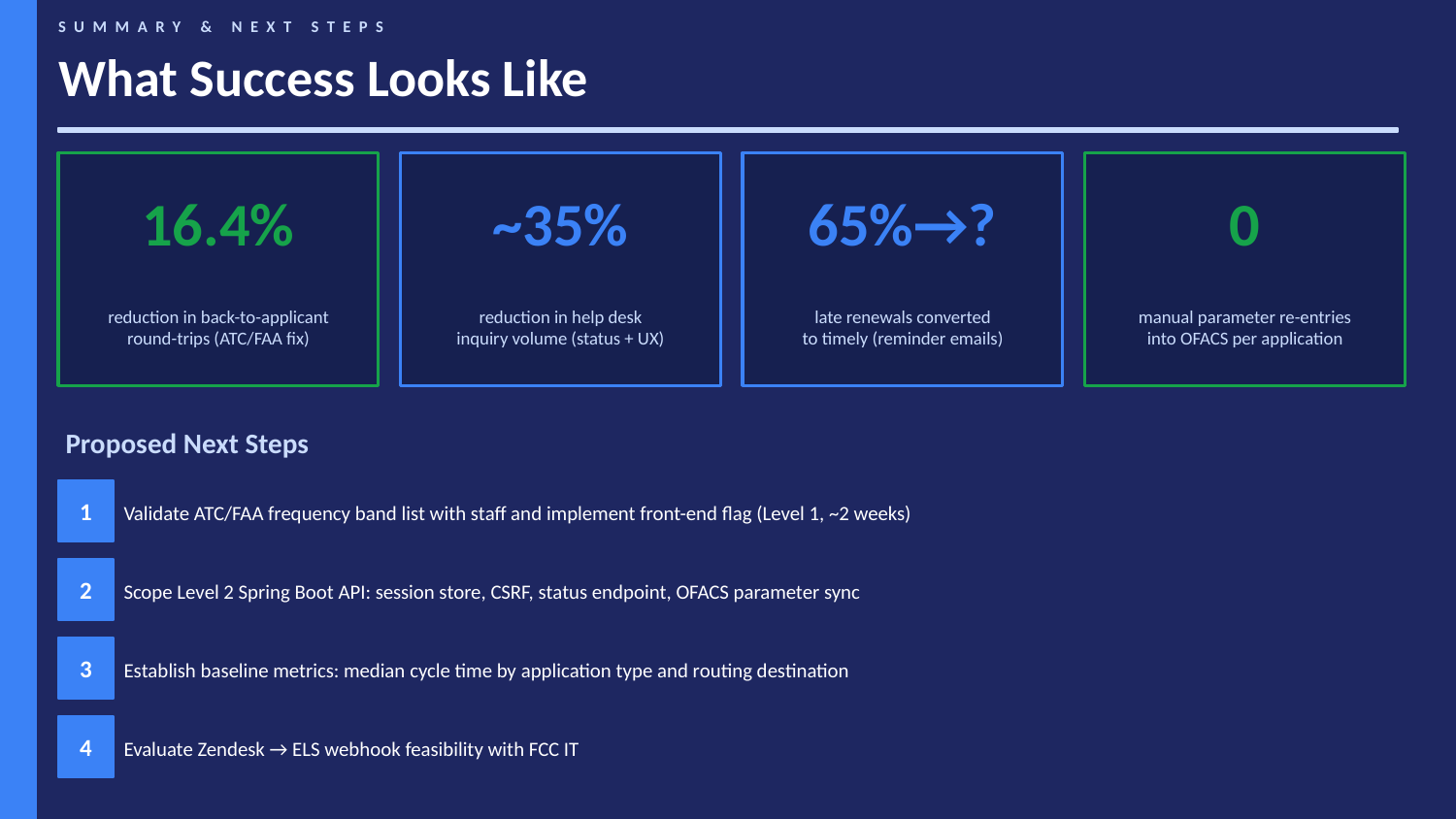

SUMMARY & NEXT STEPS
What Success Looks Like

16.4%
~35%
65%→?
0
reduction in back-to-applicant
round-trips (ATC/FAA fix)
reduction in help desk
inquiry volume (status + UX)
late renewals converted
to timely (reminder emails)
manual parameter re-entries
into OFACS per application
Proposed Next Steps

1
Validate ATC/FAA frequency band list with staff and implement front-end flag (Level 1, ~2 weeks)

2
Scope Level 2 Spring Boot API: session store, CSRF, status endpoint, OFACS parameter sync

3
Establish baseline metrics: median cycle time by application type and routing destination

4
Evaluate Zendesk → ELS webhook feasibility with FCC IT